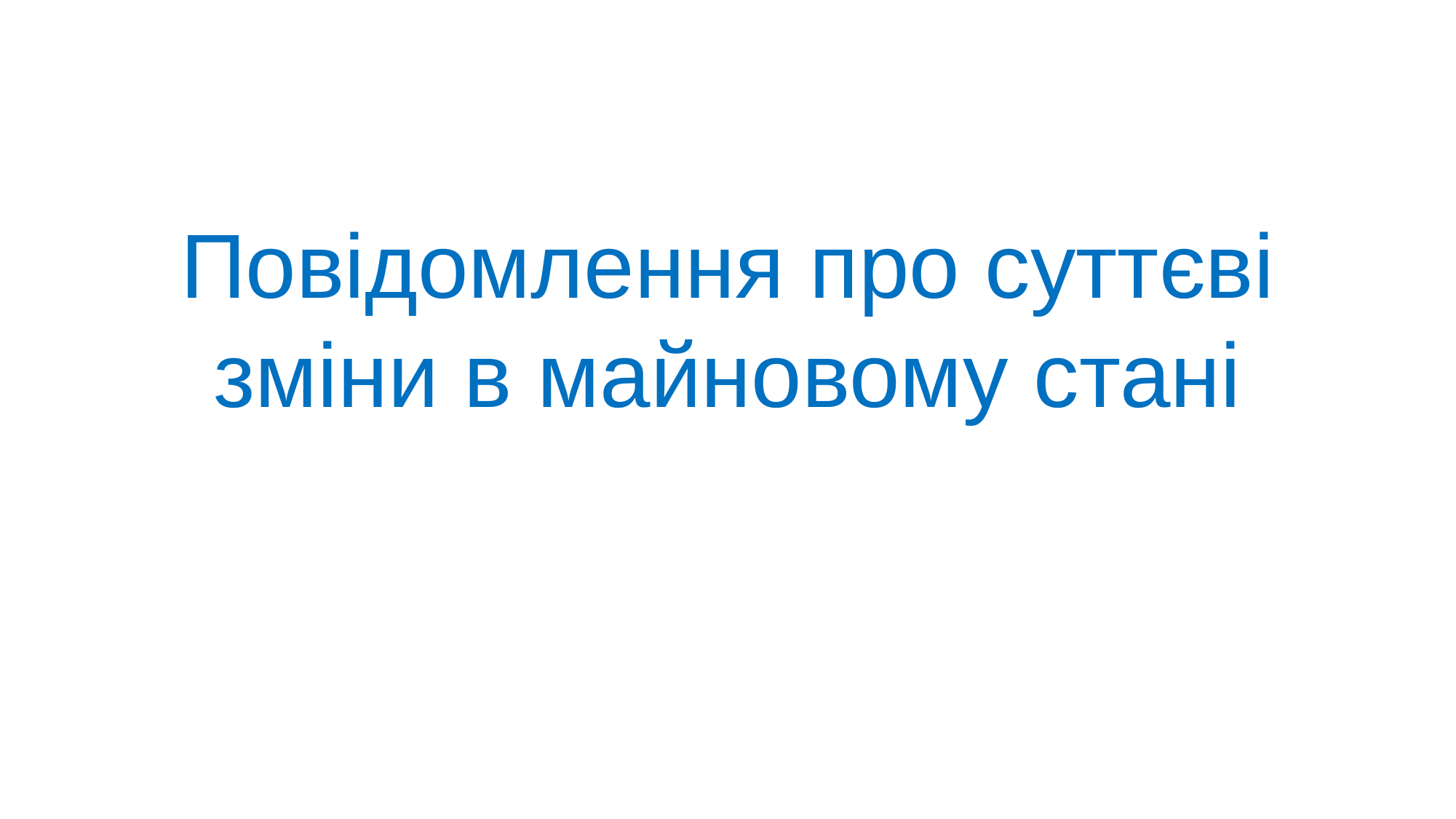

Повідомлення про суттєві зміни в майновому стані